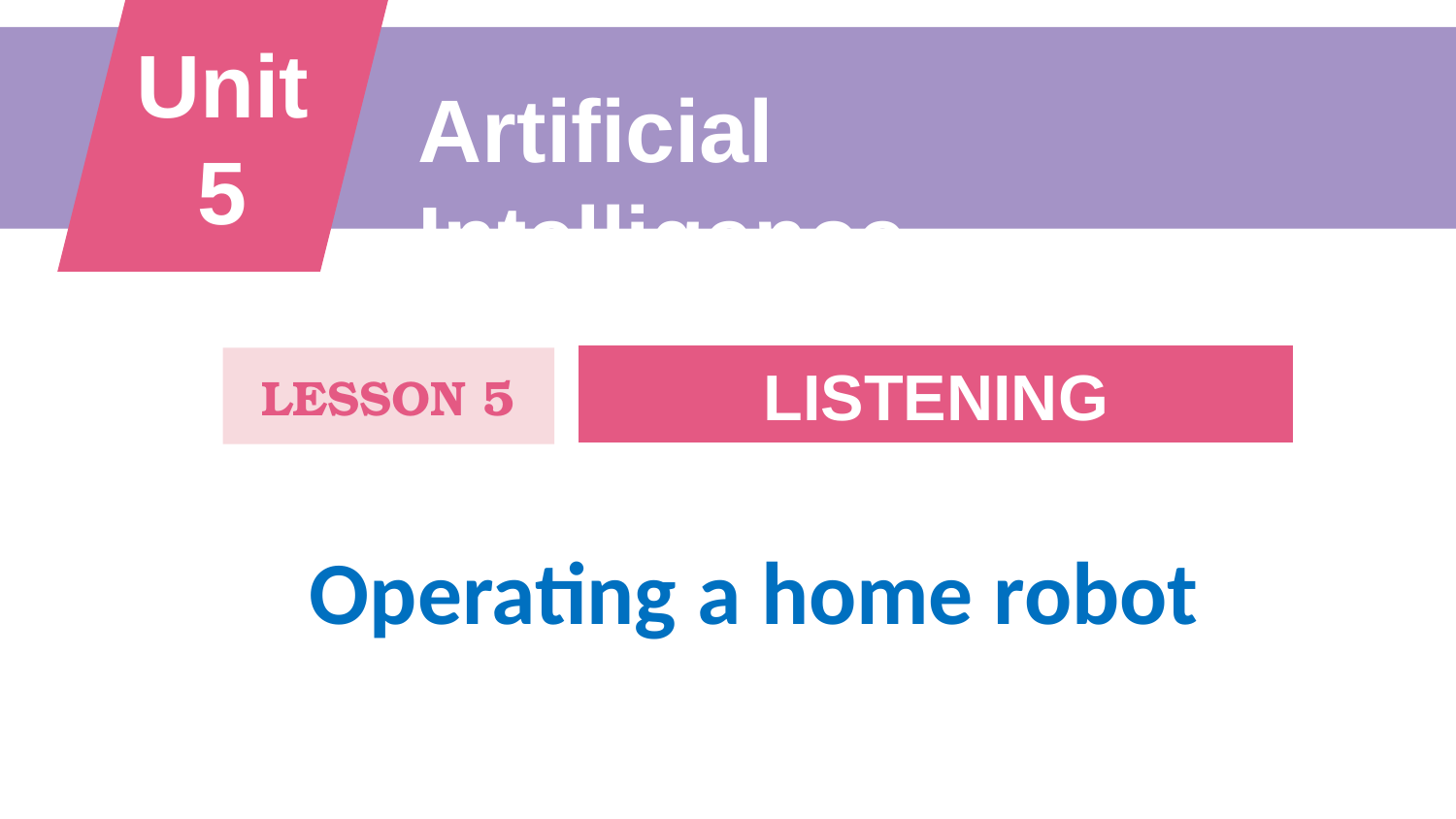

Unit 5

Artificial Intelligence
LISTENING
LESSON 5
Operating a home robot